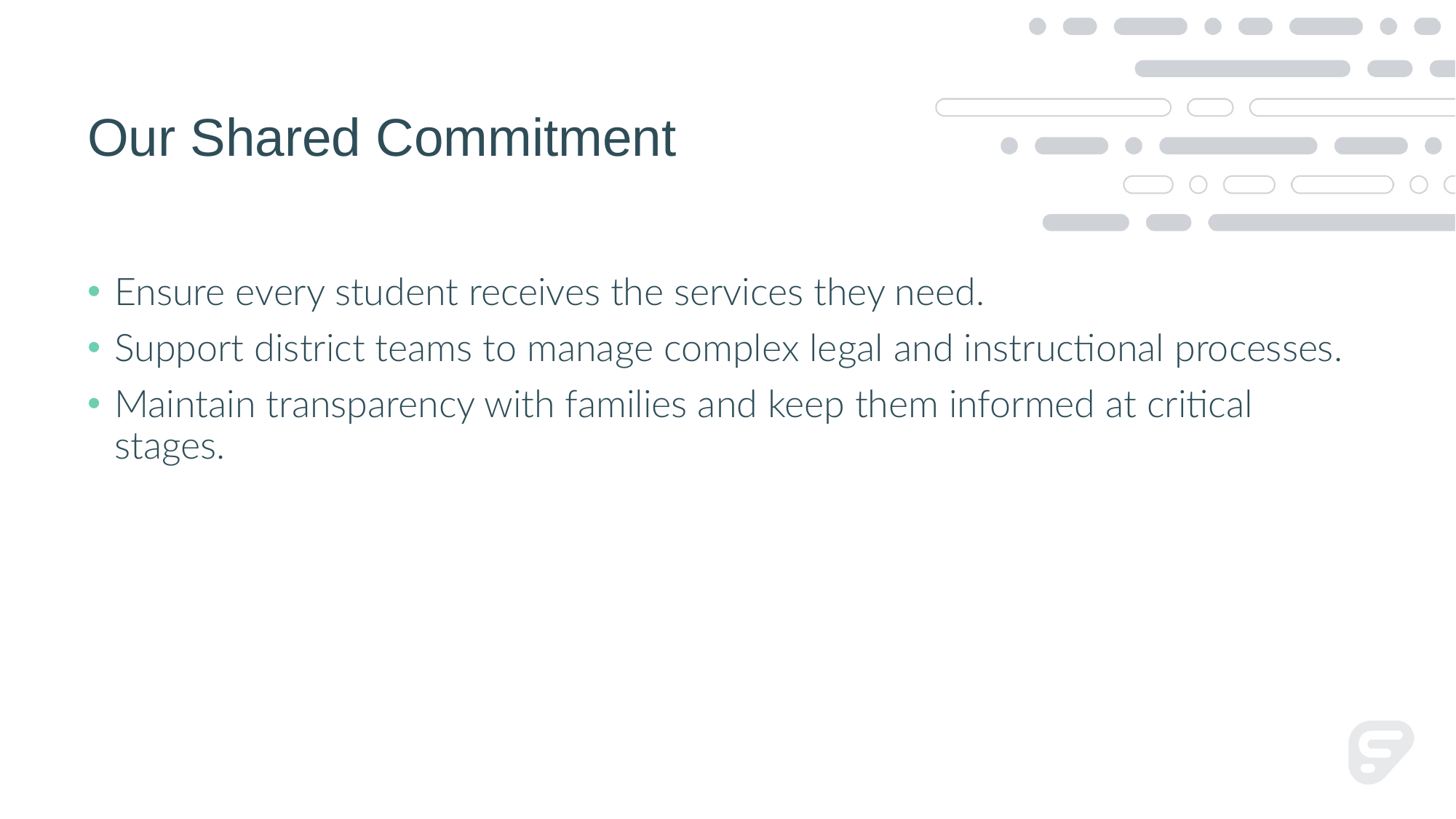

# Our Shared Commitment
Ensure every student receives the services they need.
Support district teams to manage complex legal and instructional processes.
Maintain transparency with families and keep them informed at critical stages.
©2025 Frontline Education Confidential & Proprietary